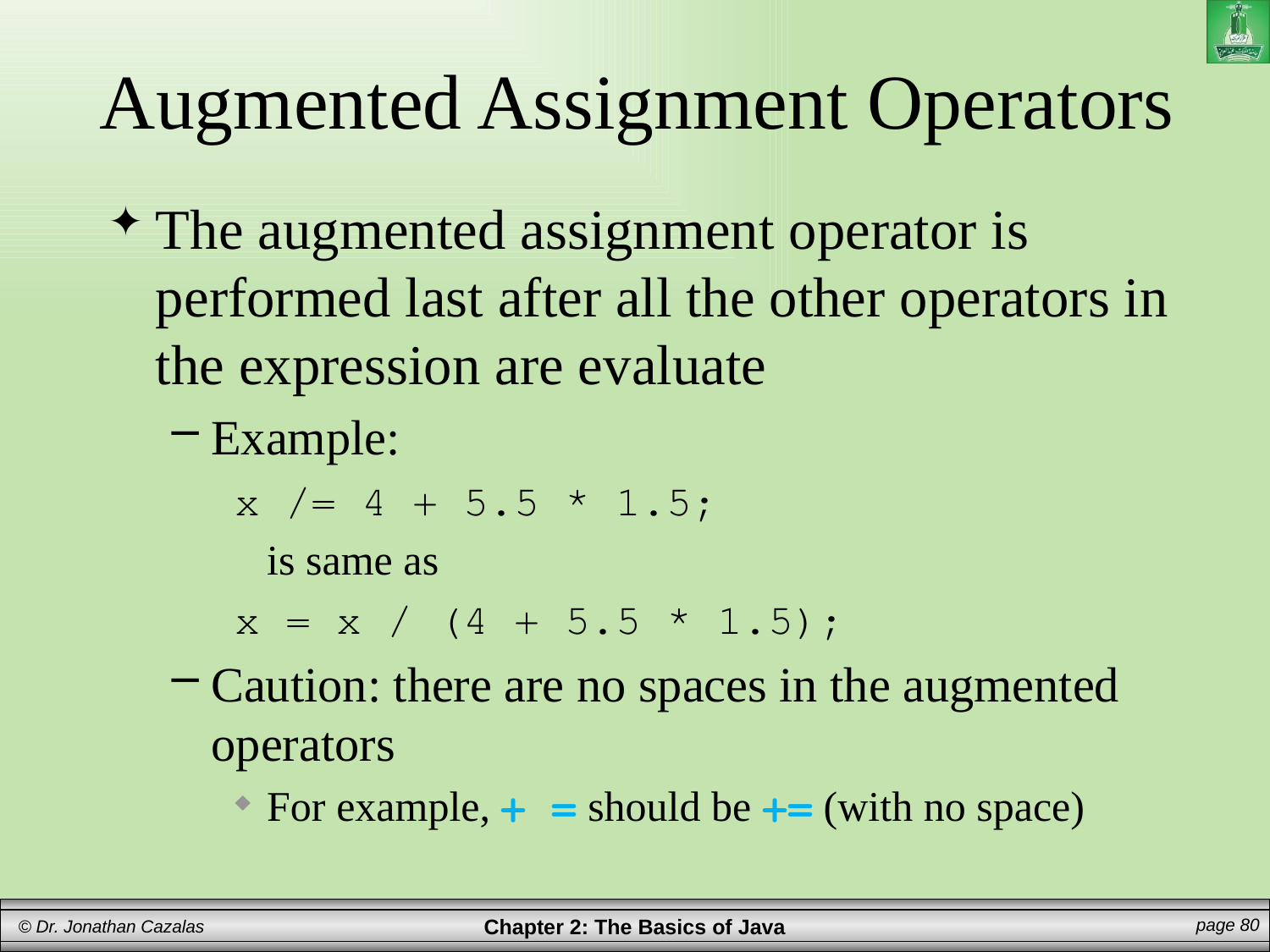

# Augmented Assignment Operators
The augmented assignment operator is performed last after all the other operators in the expression are evaluate
Example:
x /= 4 + 5.5 * 1.5;
   is same as
x = x / (4 + 5.5 * 1.5);
Caution: there are no spaces in the augmented operators
For example, + = should be += (with no space)